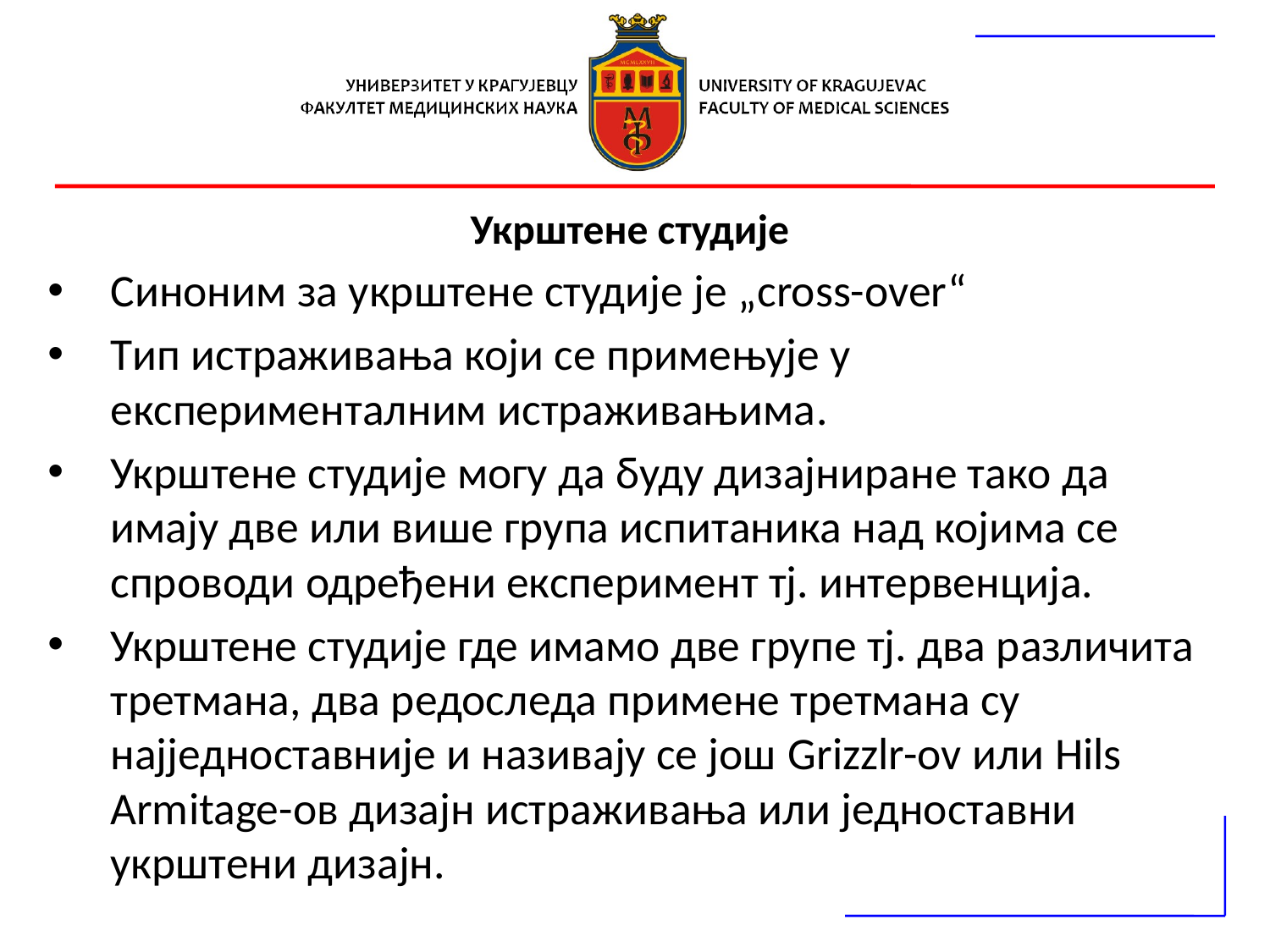

Укрштене студије
Синоним за укрштене студије је „cross-over“
Tип истраживања који се примењује у експерименталним истраживањима.
Укрштене студије могу да буду дизајниране тако да имају две или више група испитаника над којима се спроводи одређени експеримент тј. интервенција.
Укрштене студије где имамо две групе тј. два различита третмана, два редоследа примене третмана су најједноставније и називају се још Grizzlr-ov или Hils Armitage-ов дизајн истраживања или једноставни укрштени дизајн.
#